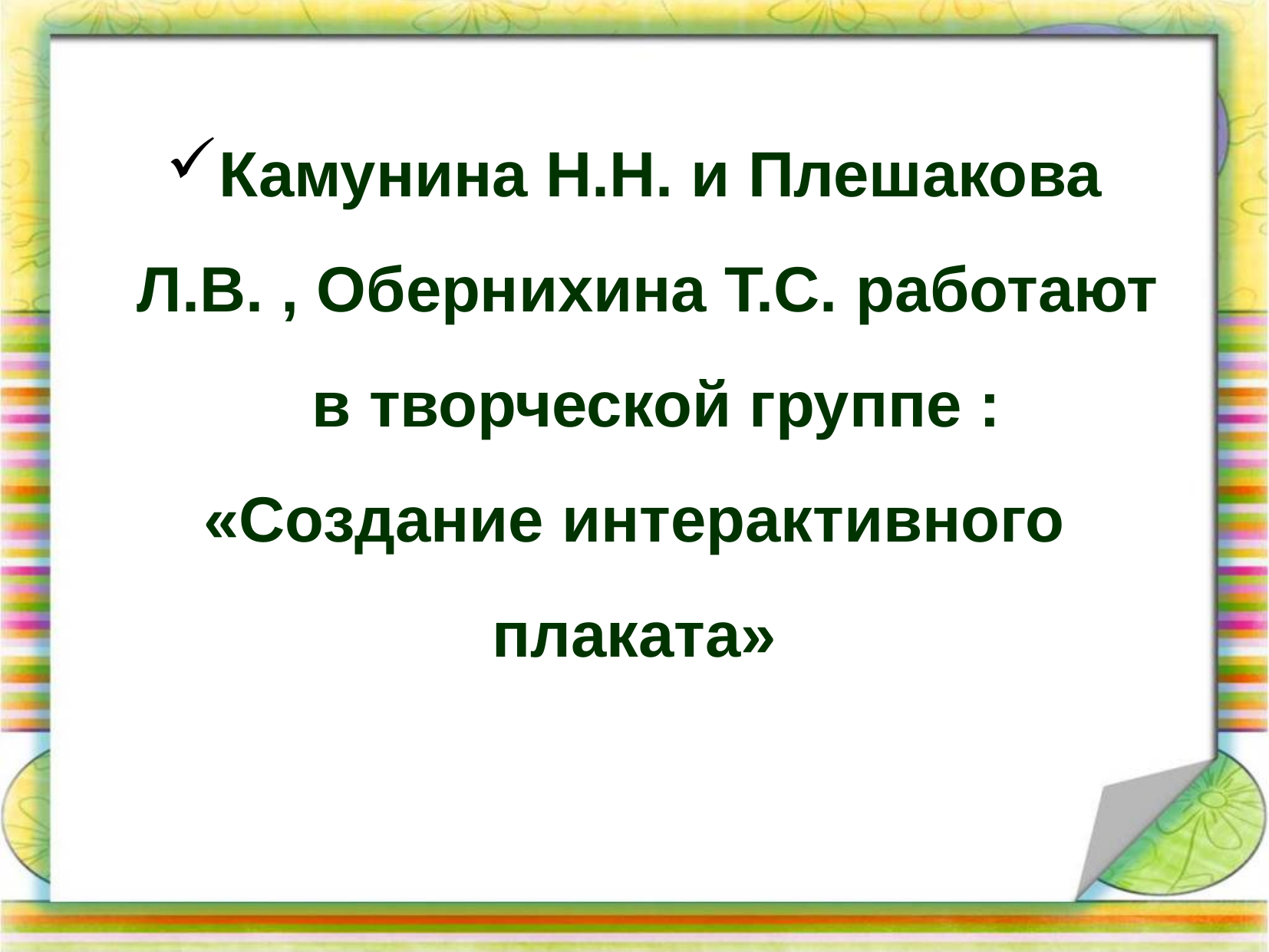

Камунина Н.Н. и Плешакова Л.В. , Обернихина Т.С. работают  в творческой группе :
«Создание интерактивного плаката»